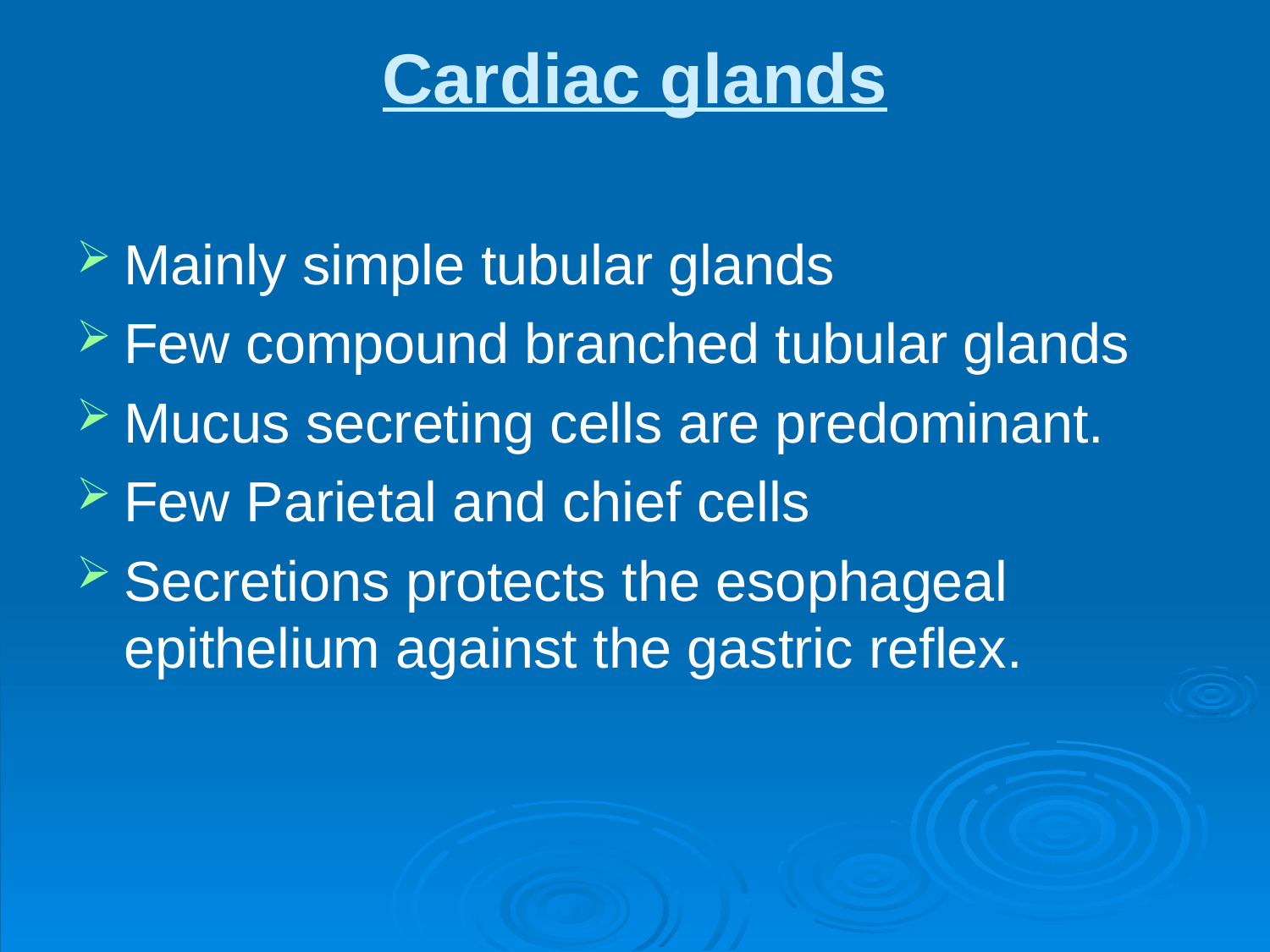

# Cardiac glands
Mainly simple tubular glands
Few compound branched tubular glands
Mucus secreting cells are predominant.
Few Parietal and chief cells
Secretions protects the esophageal epithelium against the gastric reflex.